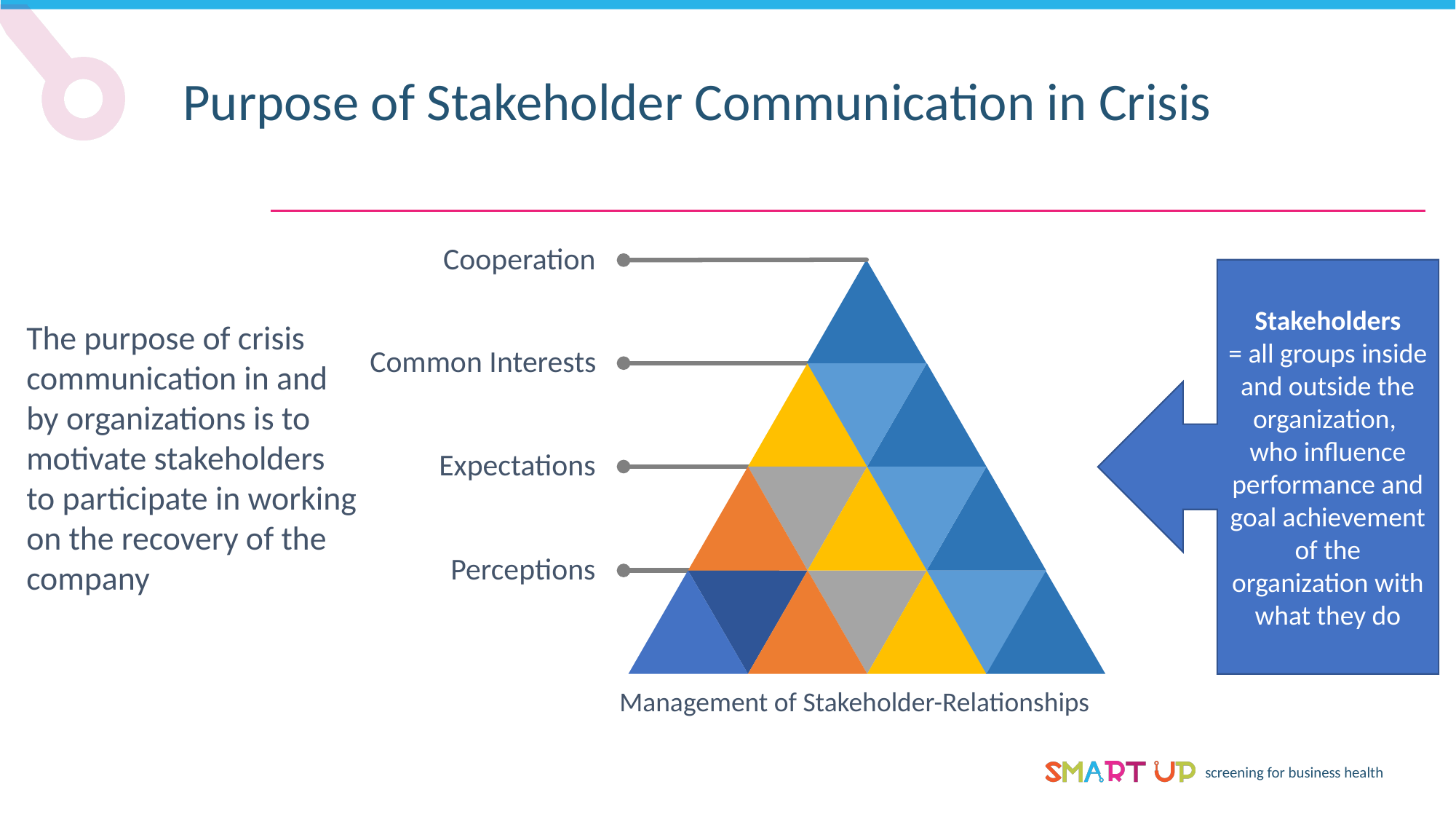

Purpose of Stakeholder Communication in Crisis
Cooperation

Stakeholders
= all groups inside and outside the organization,
who influence performance and goal achievement of the organization with what they do
The purpose of crisis communication in and by organizations is to motivate stakeholders to participate in working on the recovery of the company
Common Interests

Expectations

Perceptions

Management of Stakeholder-Relationships